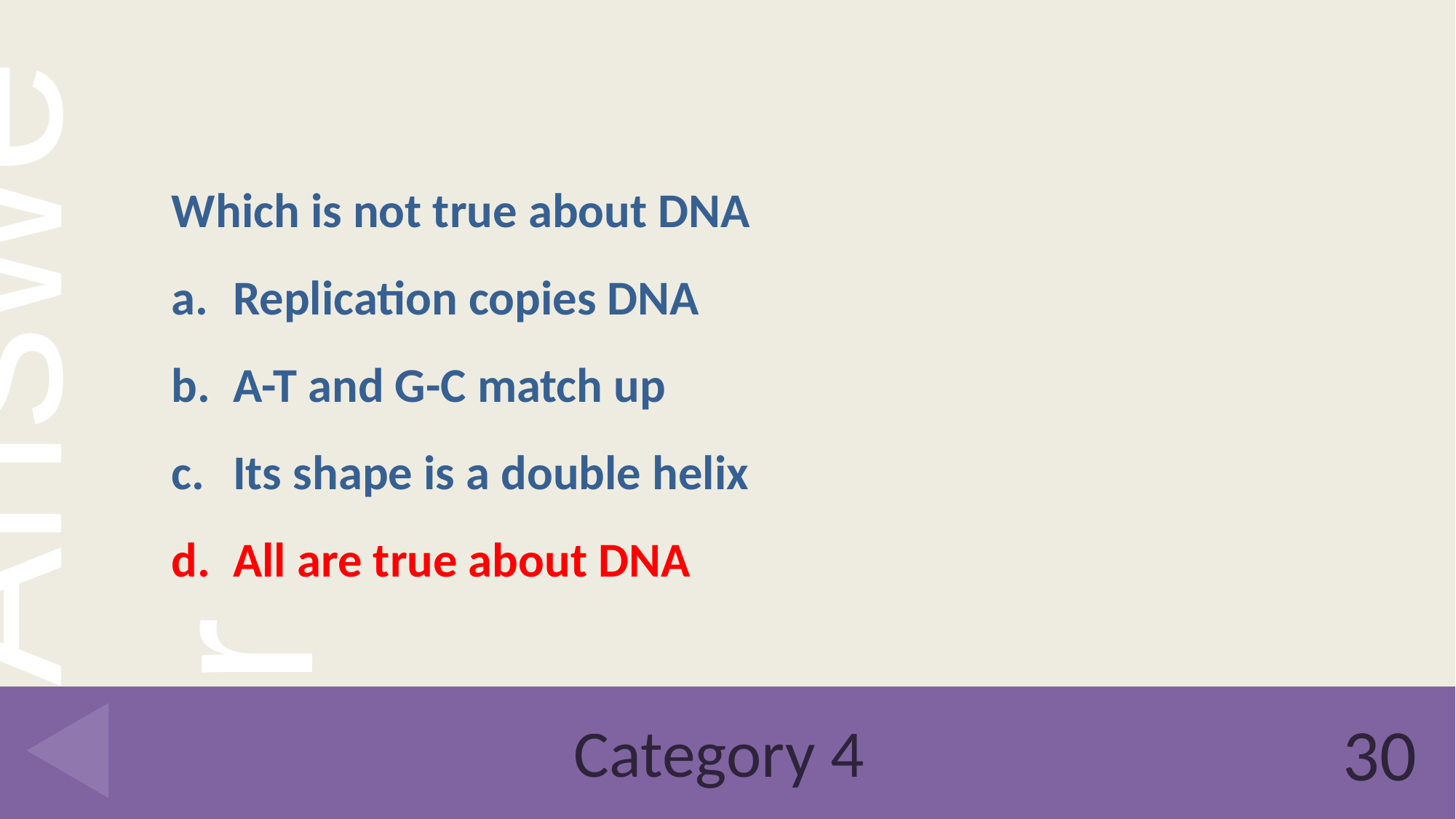

Which is not true about DNA
Replication copies DNA
A-T and G-C match up
Its shape is a double helix
All are true about DNA
# Category 4
30